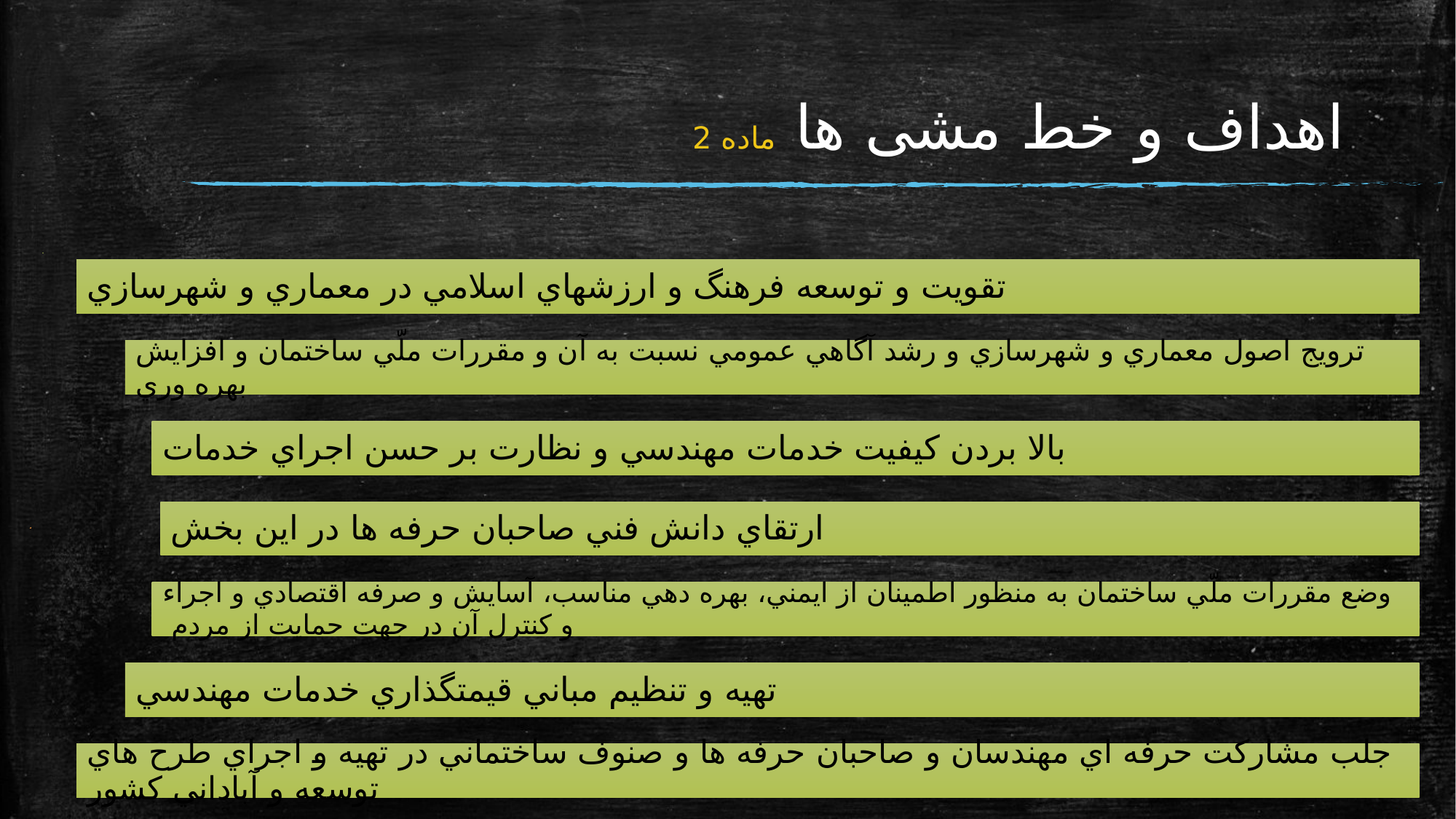

# اهداف و خط مشی ها ماده 2
ترويج اصول معماري و شهرسازي و رشد آگاهي عمومي نسبت به آن و مقررات ملّي ساختمان و افزايش بهره وري
ارتقاي دانش فني صاحبان حرفه ها در اين بخش
وضع مقررات ملّي ساختمان به منظور اطمينان از ايمني، بهره دهي مناسب، آسايش و صرفه اقتصادي و اجراء و كنترل آن در جهت حمايت از مردم
تهيه و تنظيم مباني قيمتگذاري خدمات مهندسي